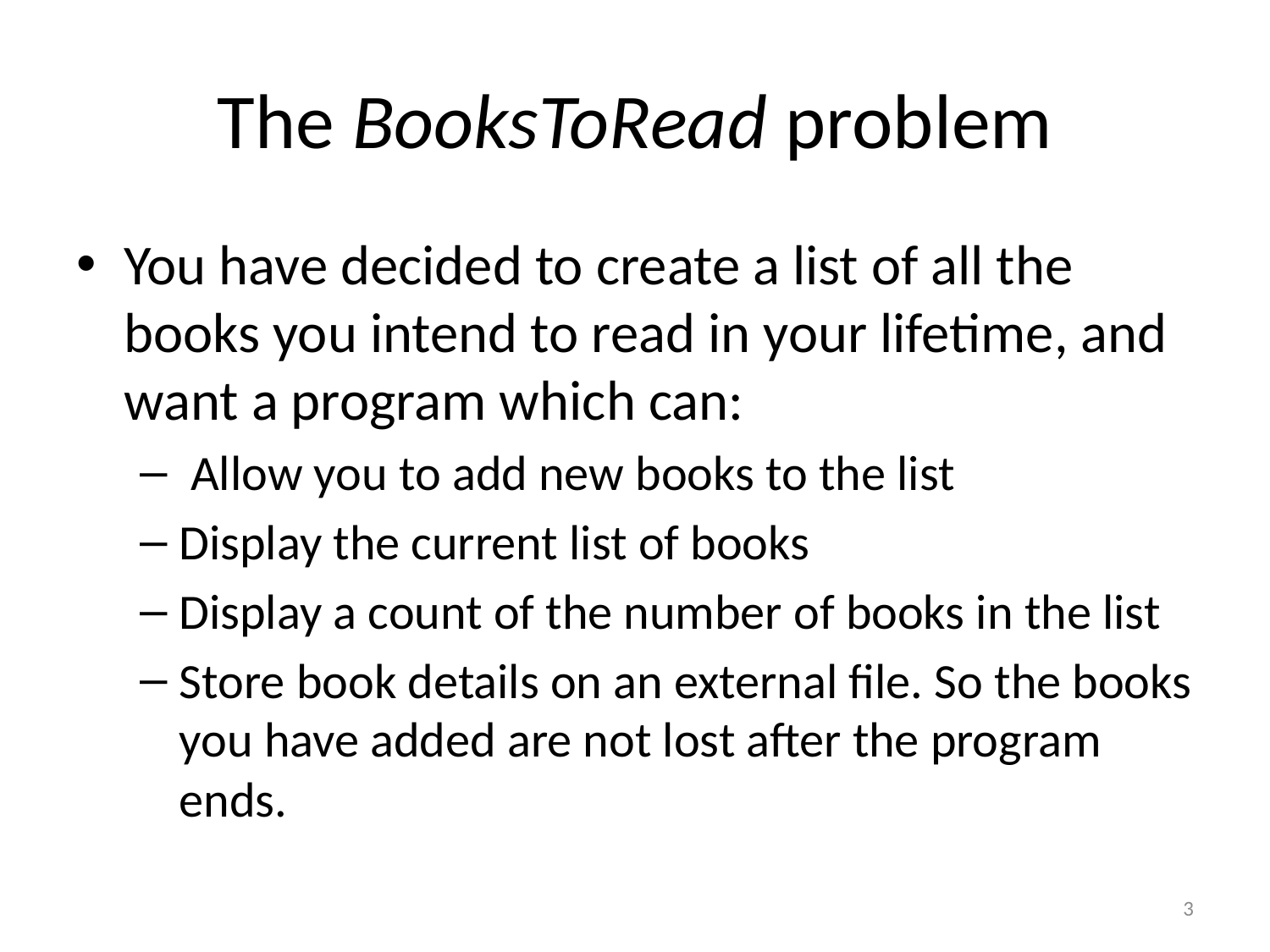

# The BooksToRead problem
You have decided to create a list of all the  books you intend to read in your lifetime, and want a program which can:
 Allow you to add new books to the list
Display the current list of books
Display a count of the number of books in the list
Store book details on an external file. So the books you have added are not lost after the program ends.
3